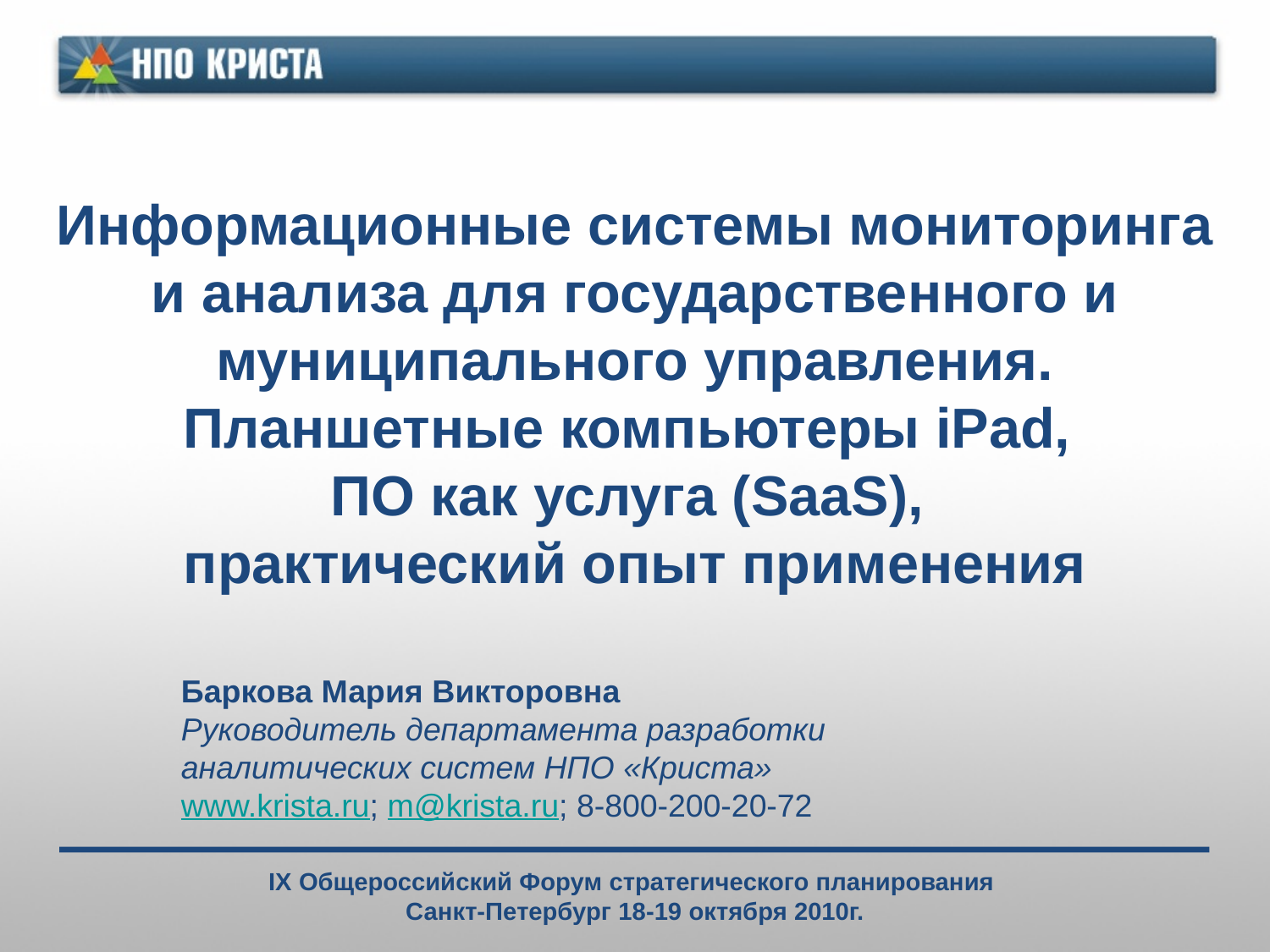

# Информационные системы мониторинга и анализа для государственного и муниципального управления. Планшетные компьютеры iPad, ПО как услуга (SaaS), практический опыт применения
Баркова Мария Викторовна
Руководитель департамента разработки
аналитических систем НПО «Криста»
www.krista.ru; m@krista.ru; 8-800-200-20-72

IX Общероссийский Форум стратегического планирования
Санкт-Петербург 18-19 октября 2010г.